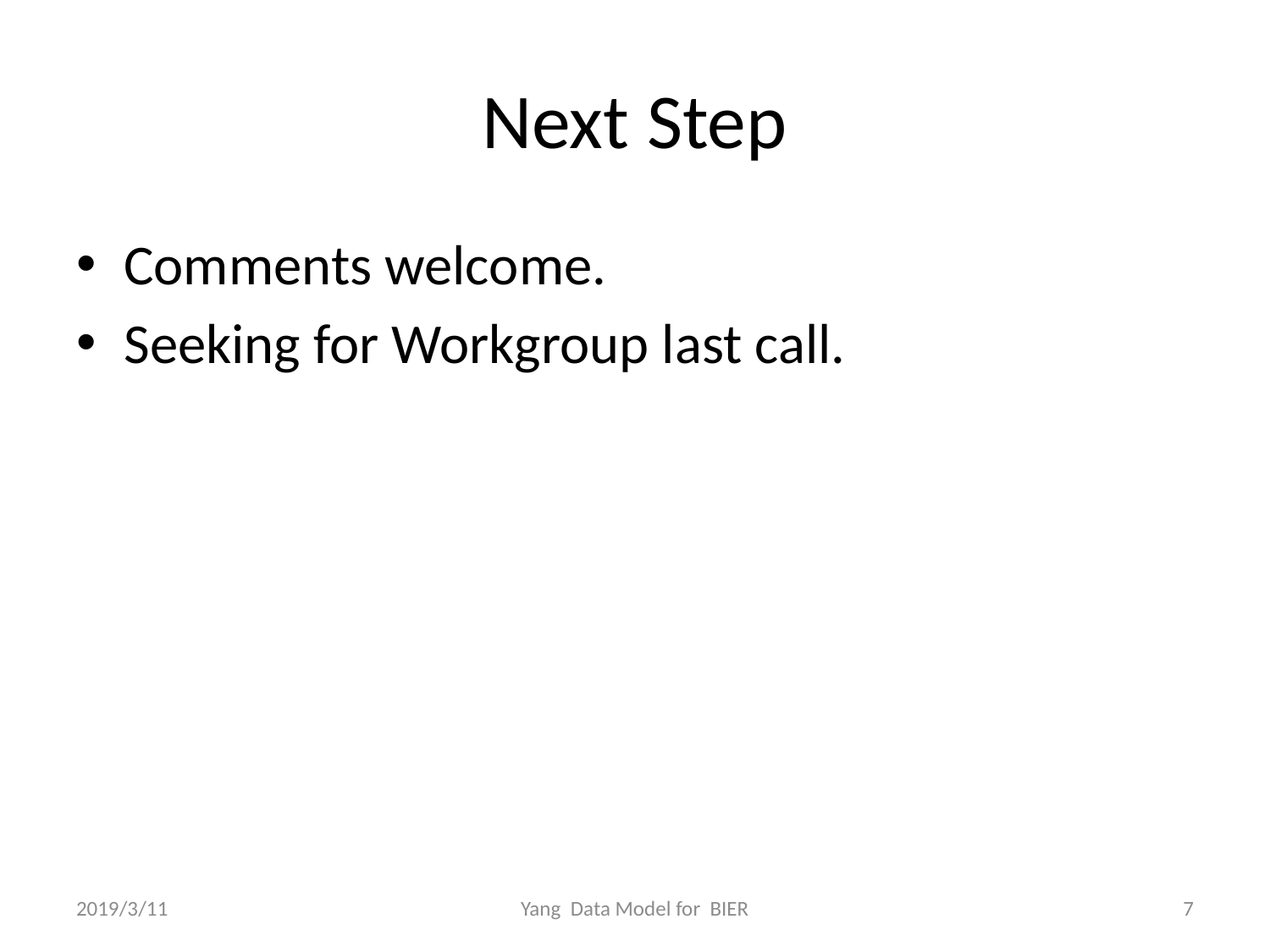

# Next Step
Comments welcome.
Seeking for Workgroup last call.

2019/3/11
Yang  Data Model for  BIER
7